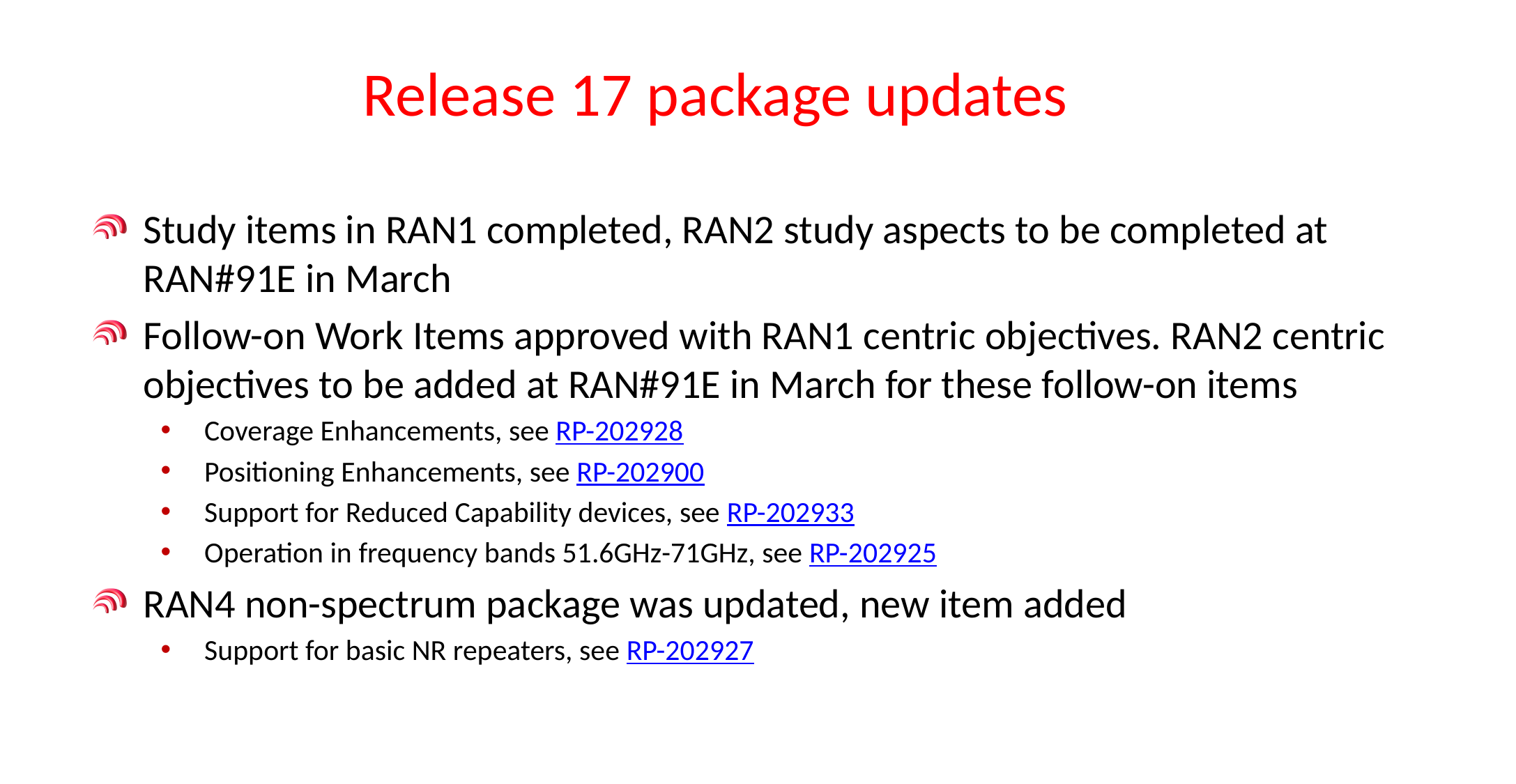

# Release 17 package updates

Study items in RAN1 completed, RAN2 study aspects to be completed at RAN#91E in March
Follow-on Work Items approved with RAN1 centric objectives. RAN2 centric objectives to be added at RAN#91E in March for these follow-on items
Coverage Enhancements, see RP-202928
Positioning Enhancements, see RP-202900
Support for Reduced Capability devices, see RP-202933
Operation in frequency bands 51.6GHz-71GHz, see RP-202925
RAN4 non-spectrum package was updated, new item added
Support for basic NR repeaters, see RP-202927